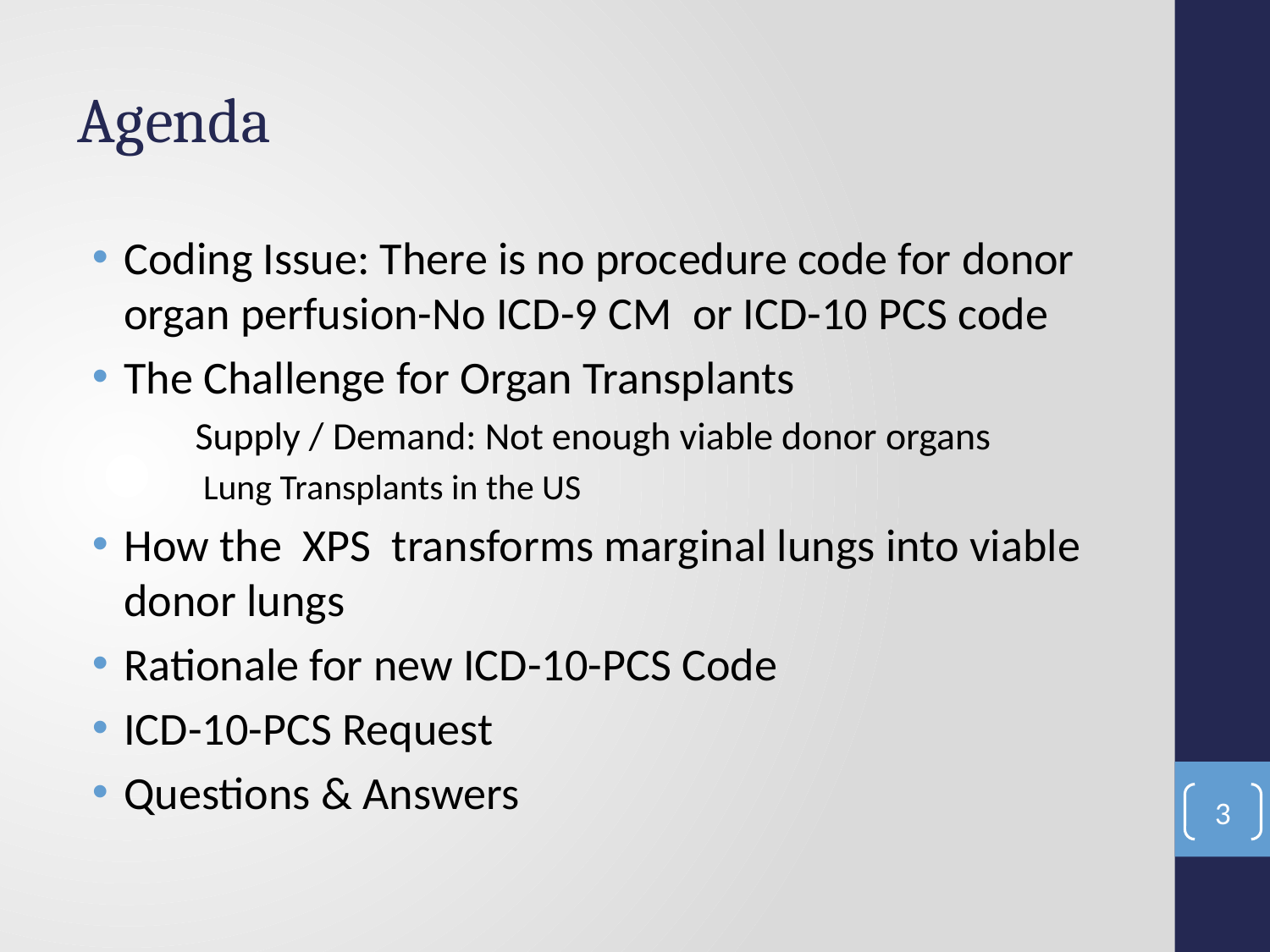

# Agenda
Coding Issue: There is no procedure code for donor organ perfusion-No ICD-9 CM  or ICD-10 PCS code
The Challenge for Organ Transplants
Supply / Demand: Not enough viable donor organs
Lung Transplants in the US
How the  XPS  transforms marginal lungs into viable donor lungs
Rationale for new ICD-10-PCS Code
ICD-10-PCS Request
Questions & Answers

3